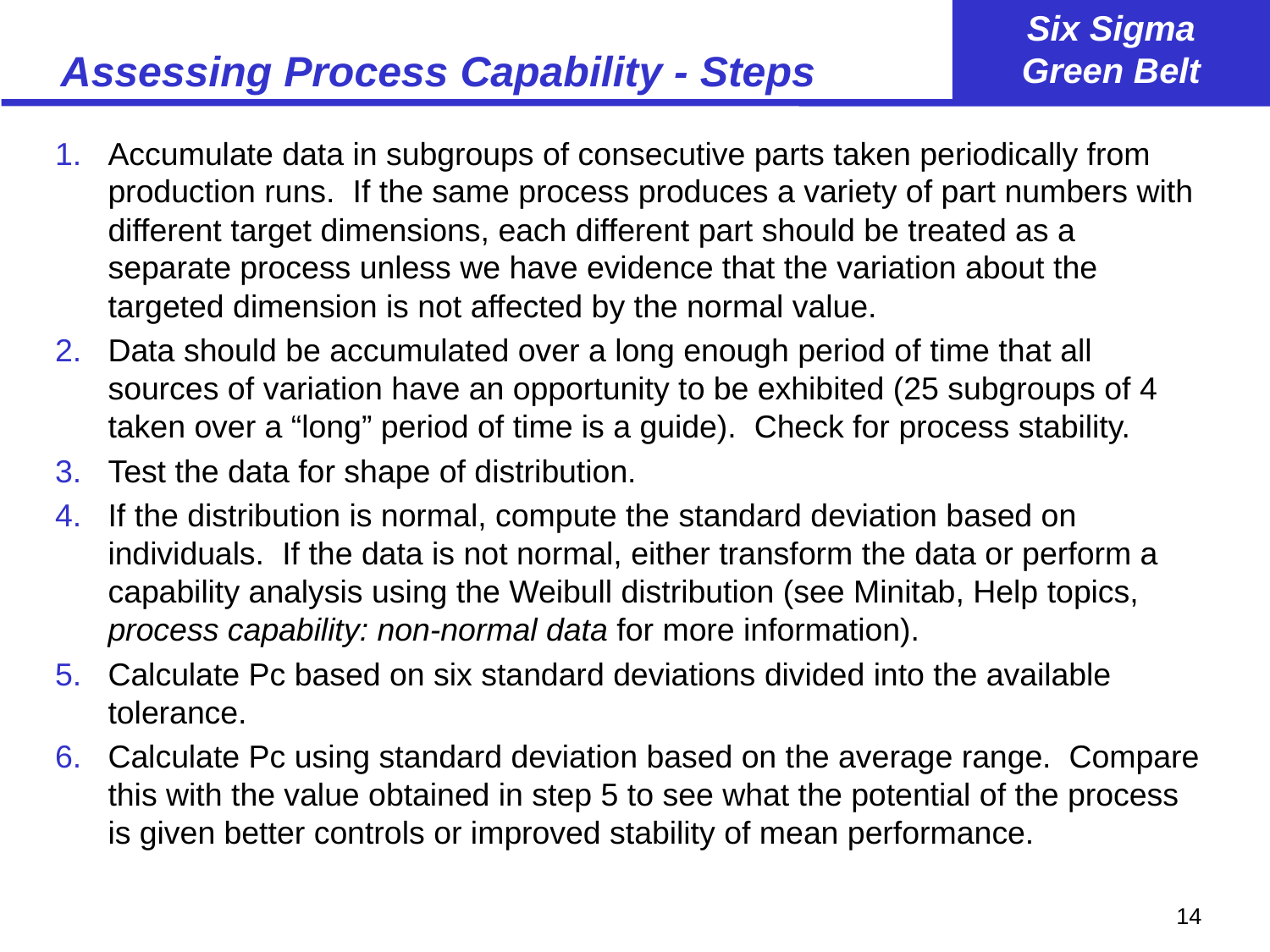

# Assessing Process Capability - Steps
Accumulate data in subgroups of consecutive parts taken periodically from production runs.  If the same process produces a variety of part numbers with different target dimensions, each different part should be treated as a separate process unless we have evidence that the variation about the targeted dimension is not affected by the normal value.
Data should be accumulated over a long enough period of time that all sources of variation have an opportunity to be exhibited (25 subgroups of 4 taken over a “long” period of time is a guide).  Check for process stability.
Test the data for shape of distribution.
If the distribution is normal, compute the standard deviation based on individuals.  If the data is not normal, either transform the data or perform a capability analysis using the Weibull distribution (see Minitab, Help topics, process capability: non-normal data for more information).
Calculate Pc based on six standard deviations divided into the available tolerance.
Calculate Pc using standard deviation based on the average range.  Compare this with the value obtained in step 5 to see what the potential of the process is given better controls or improved stability of mean performance.